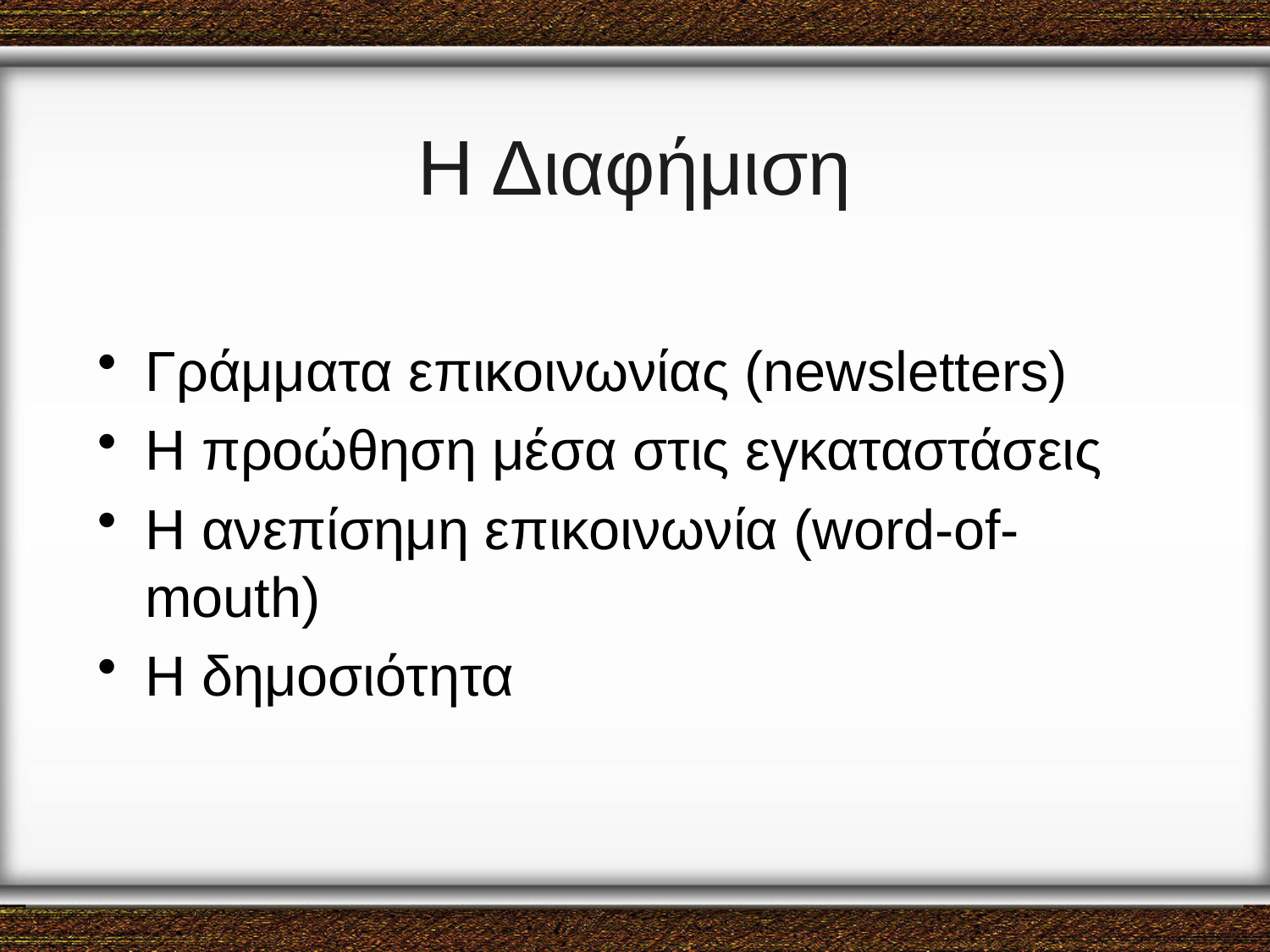

# Η Διαφήμιση

Γράμματα επικοινωνίας (newsletters)
Η προώθηση μέσα στις εγκαταστάσεις
Η ανεπίσημη επικοινωνία (word-of-mouth)
Η δημοσιότητα